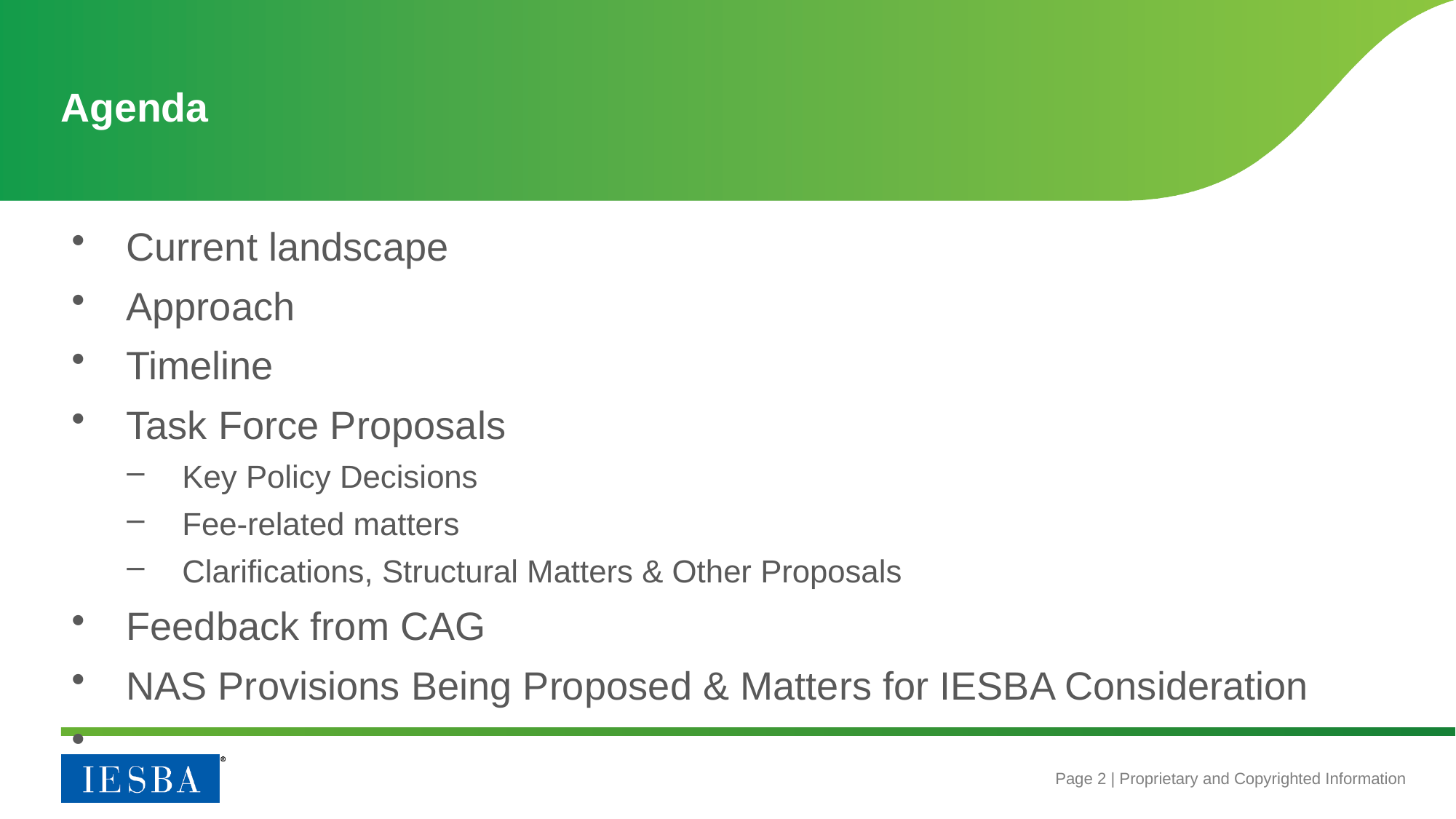

# Agenda
Current landscape
Approach
Timeline
Task Force Proposals
Key Policy Decisions
Fee-related matters
Clarifications, Structural Matters & Other Proposals
Feedback from CAG
NAS Provisions Being Proposed & Matters for IESBA Consideration